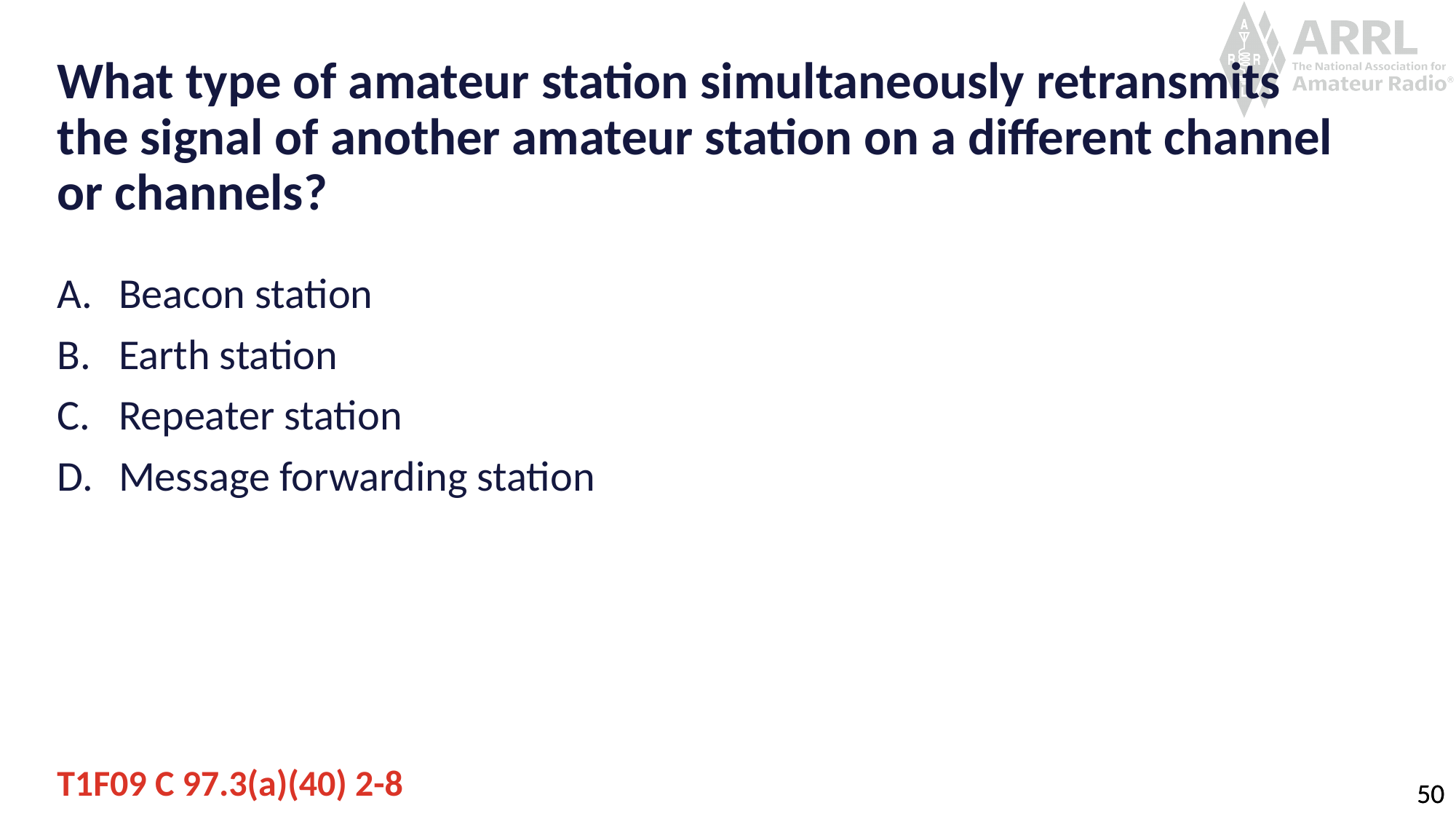

# What type of amateur station simultaneously retransmits the signal of another amateur station on a different channel or channels?
Beacon station
Earth station
Repeater station
Message forwarding station
T1F09 C 97.3(a)(40) 2-8